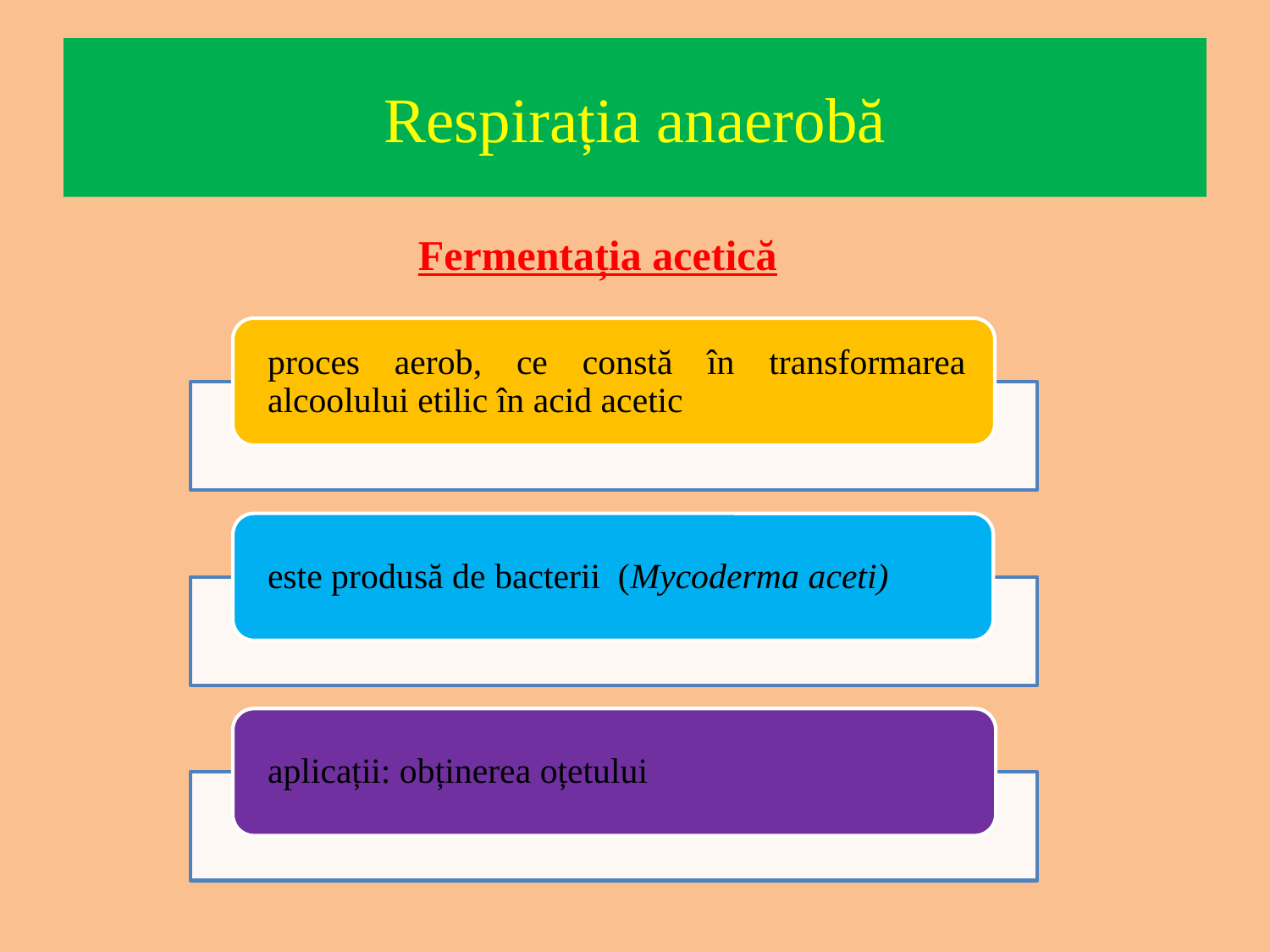

# Respirația anaerobă
Fermentația acetică
proces aerob, ce constă în transformarea alcoolului etilic în acid acetic
este produsă de bacterii  (Mycoderma aceti)
aplicații: obținerea oțetului